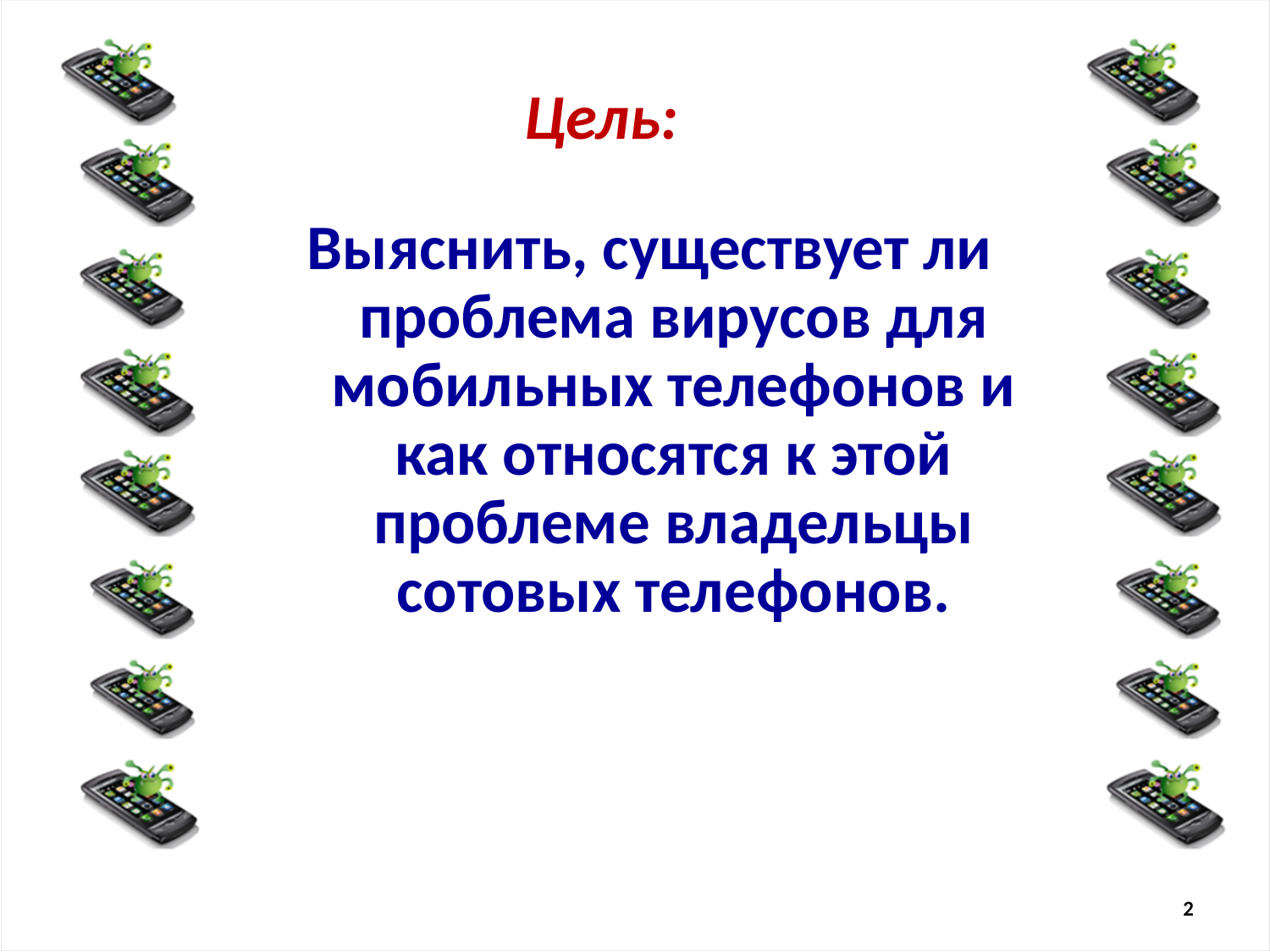

Цель:
Выяснить, существует ли проблема вирусов для мобильных телефонов и как относятся к этой проблеме владельцы сотовых телефонов.
2